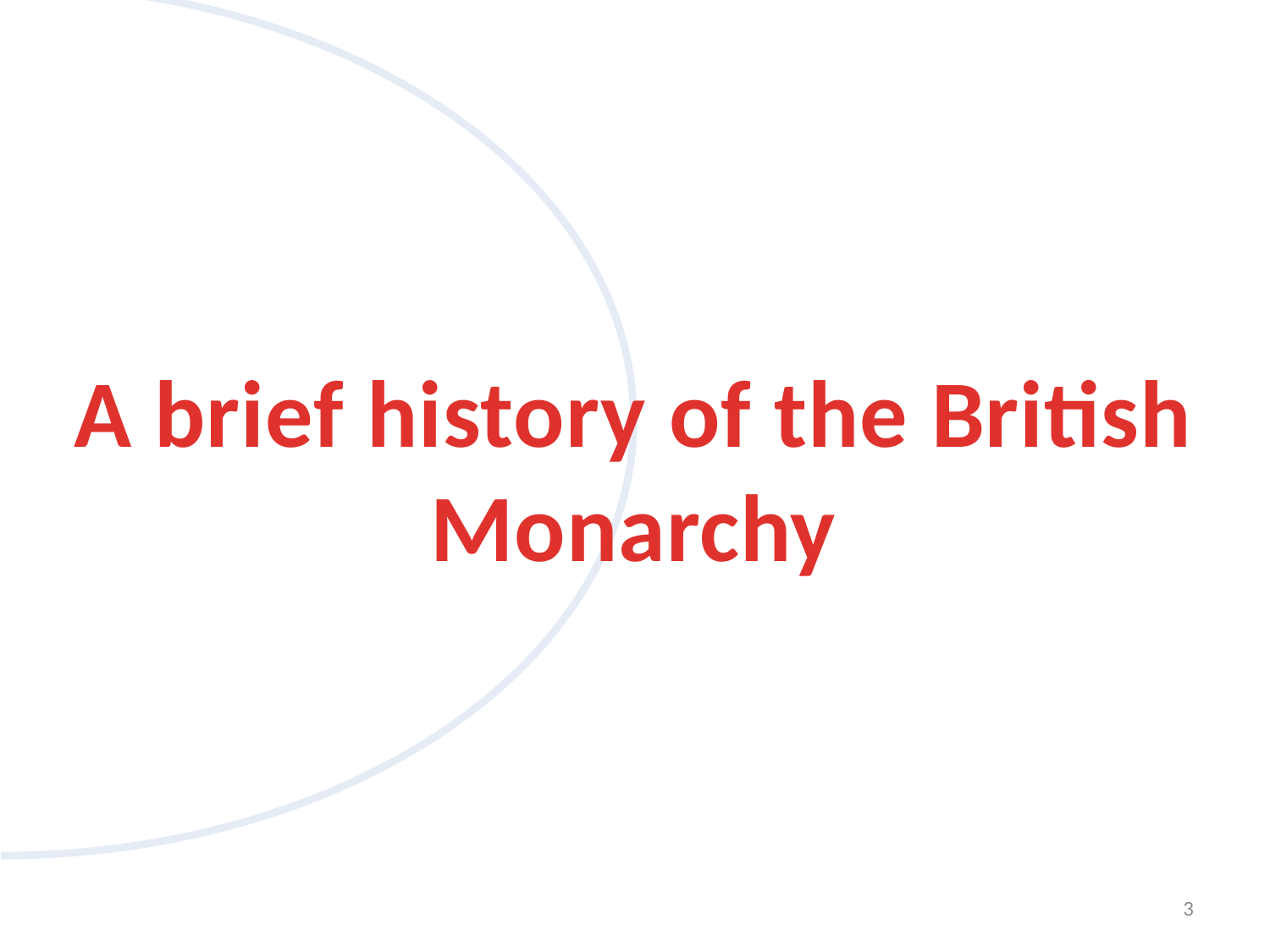

A brief history of the British
Monarchy
3